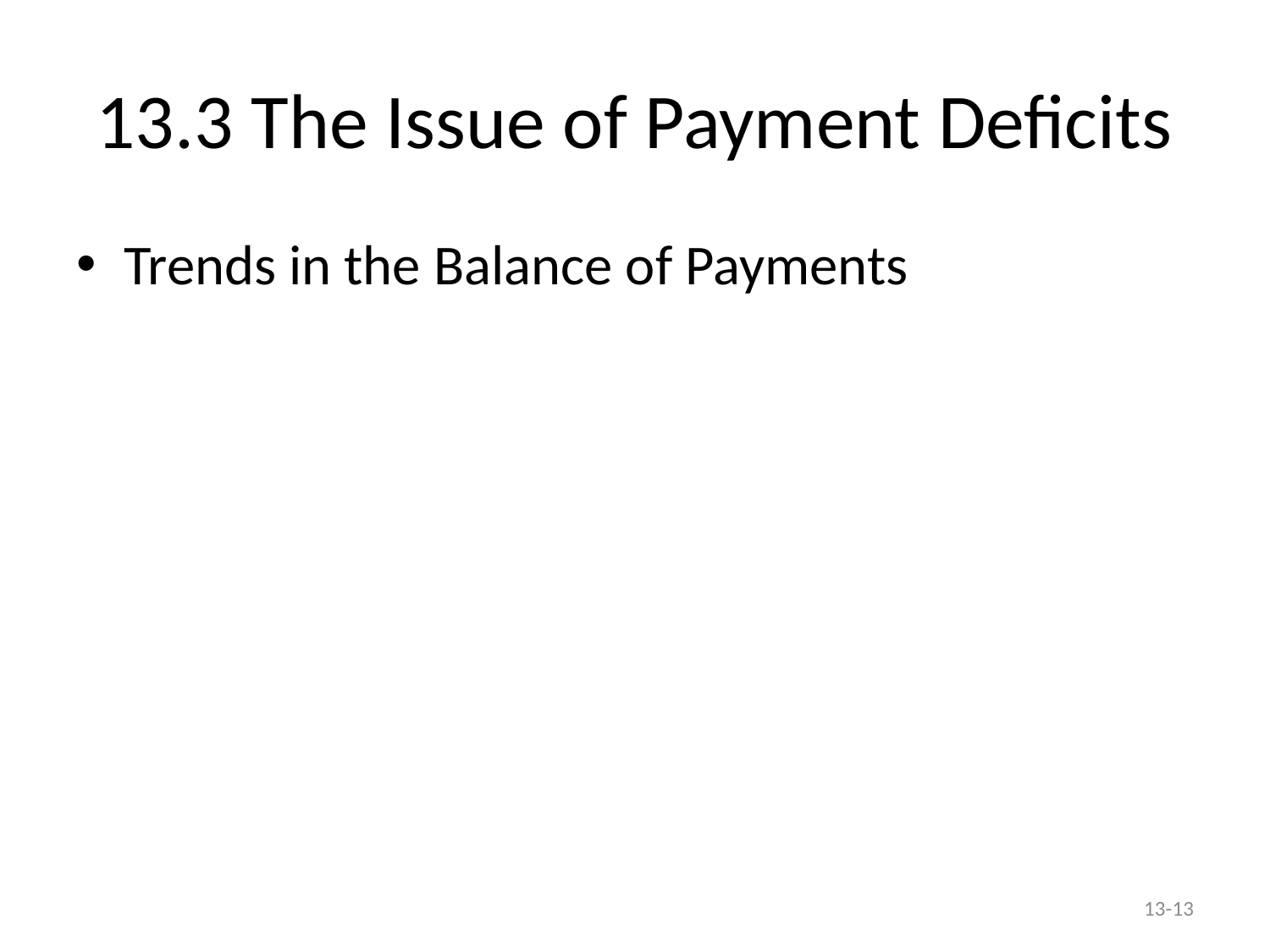

# 13.3 The Issue of Payment Deficits
Trends in the Balance of Payments

13-13